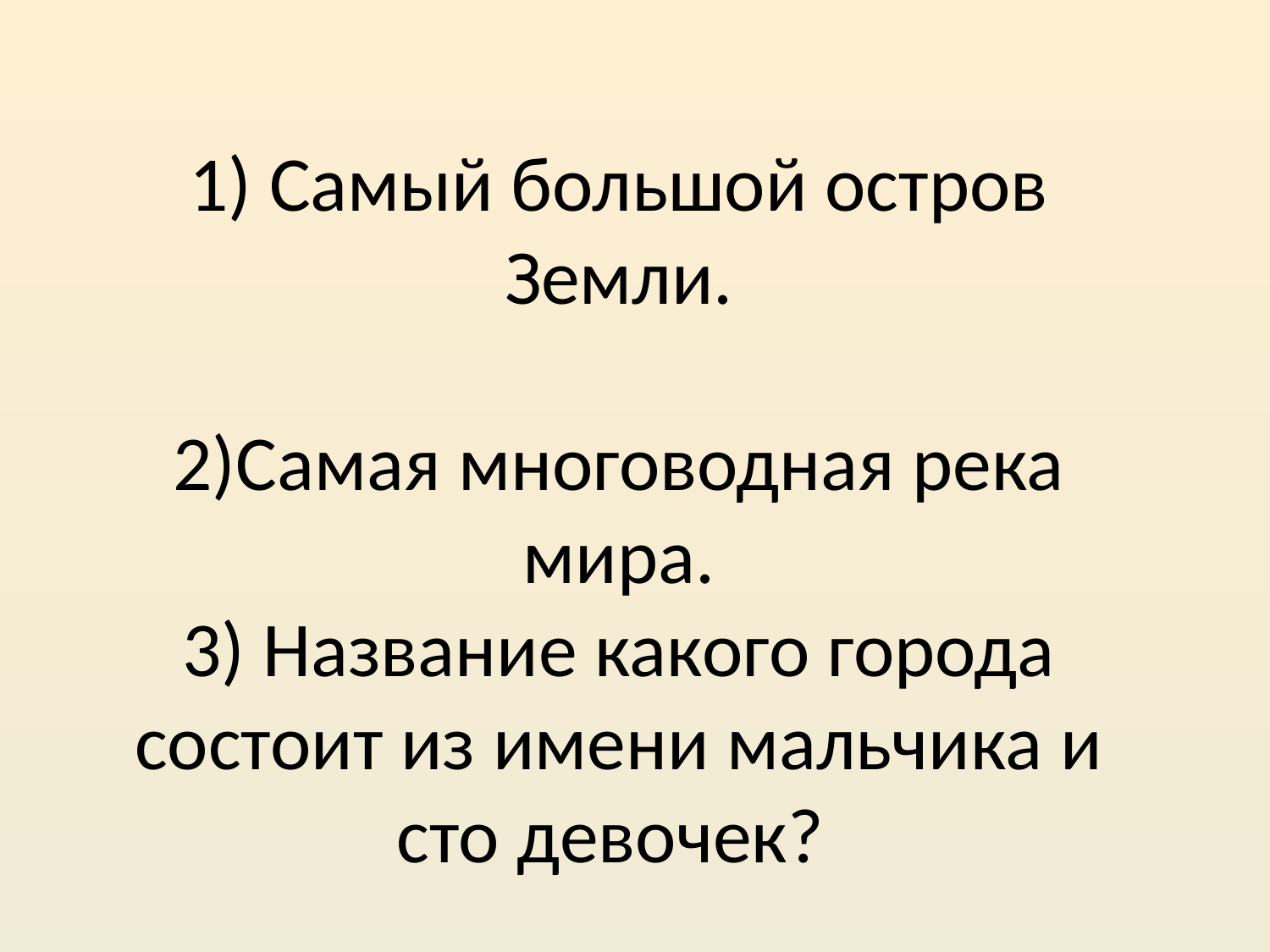

# 1) Самый большой остров Земли. 2)Самая многоводная река мира. 3) Название какого города состоит из имени мальчика и сто девочек?